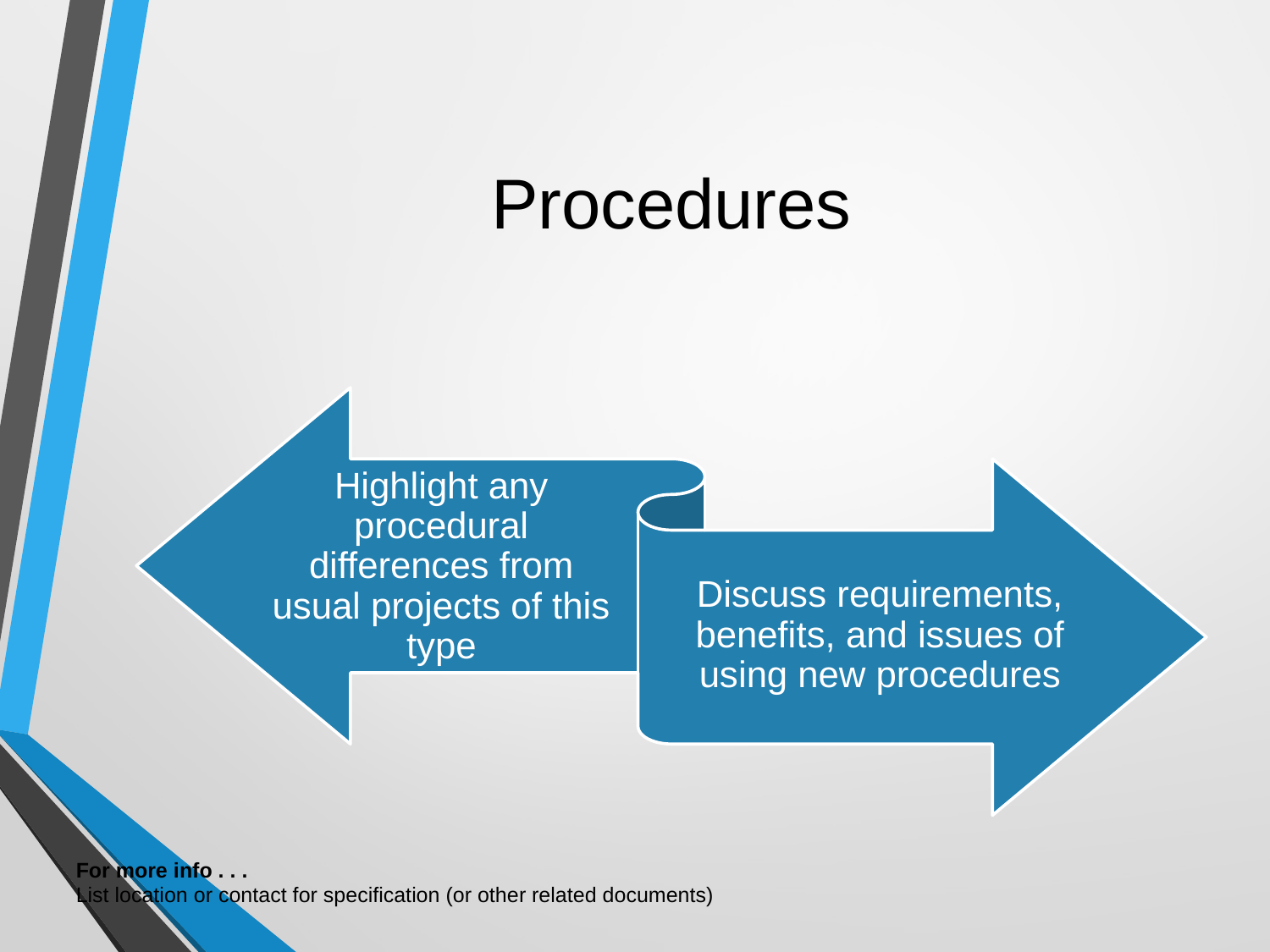

# Procedures
Highlight any procedural differences from usual projects of this type
Discuss requirements, benefits, and issues of using new procedures
For more info . . .
List location or contact for specification (or other related documents)